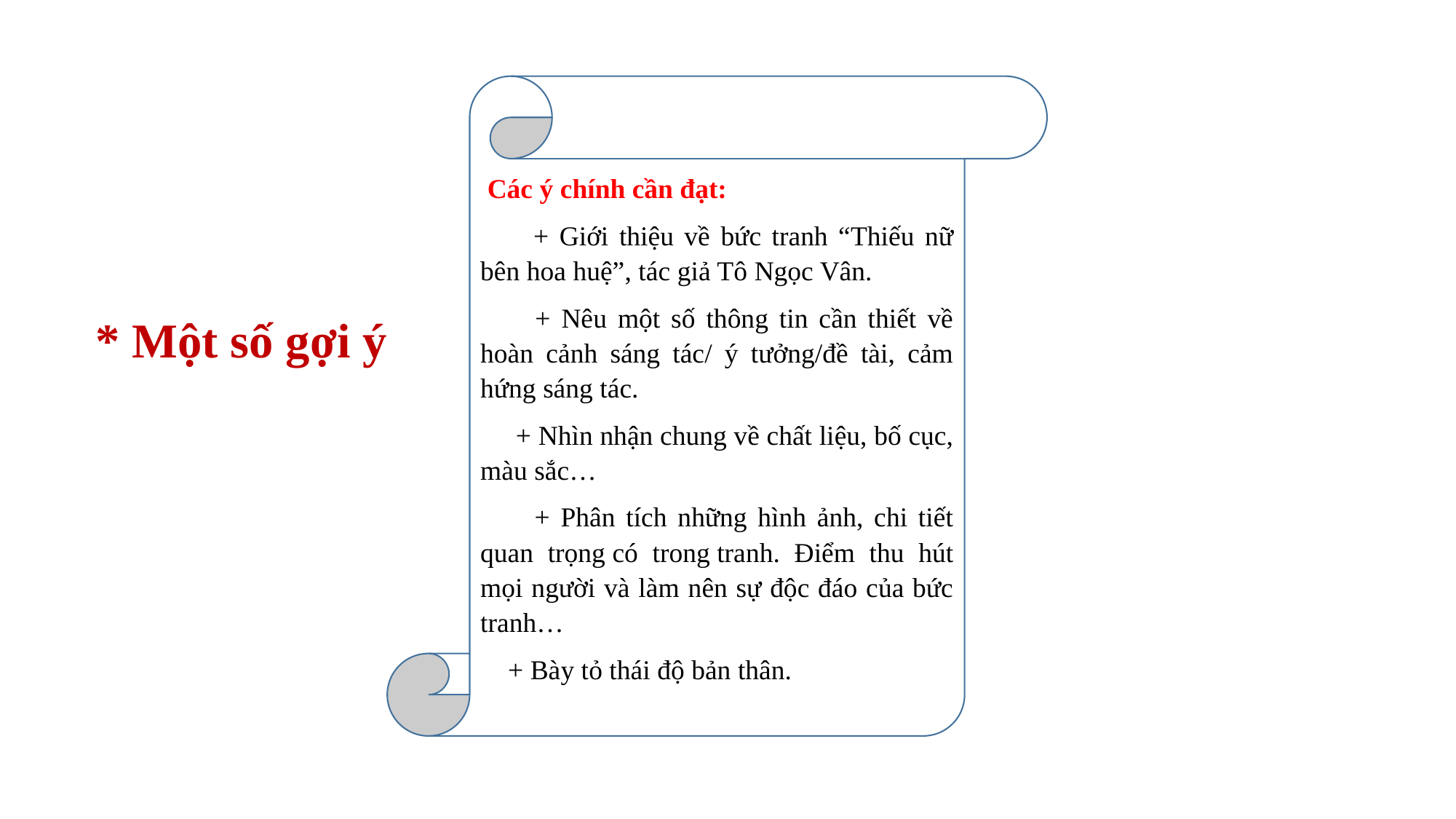

Các ý chính cần đạt:
     + Giới thiệu về bức tranh “Thiếu nữ bên hoa huệ”, tác giả Tô Ngọc Vân.
     + Nêu một số thông tin cần thiết về hoàn cảnh sáng tác/ ý tưởng/đề tài, cảm hứng sáng tác.
     + Nhìn nhận chung về chất liệu, bố cục, màu sắc…
     + Phân tích những hình ảnh, chi tiết quan trọng có trong tranh. Điểm thu hút mọi người và làm nên sự độc đáo của bức tranh…
    + Bày tỏ thái độ bản thân.
* Một số gợi ý